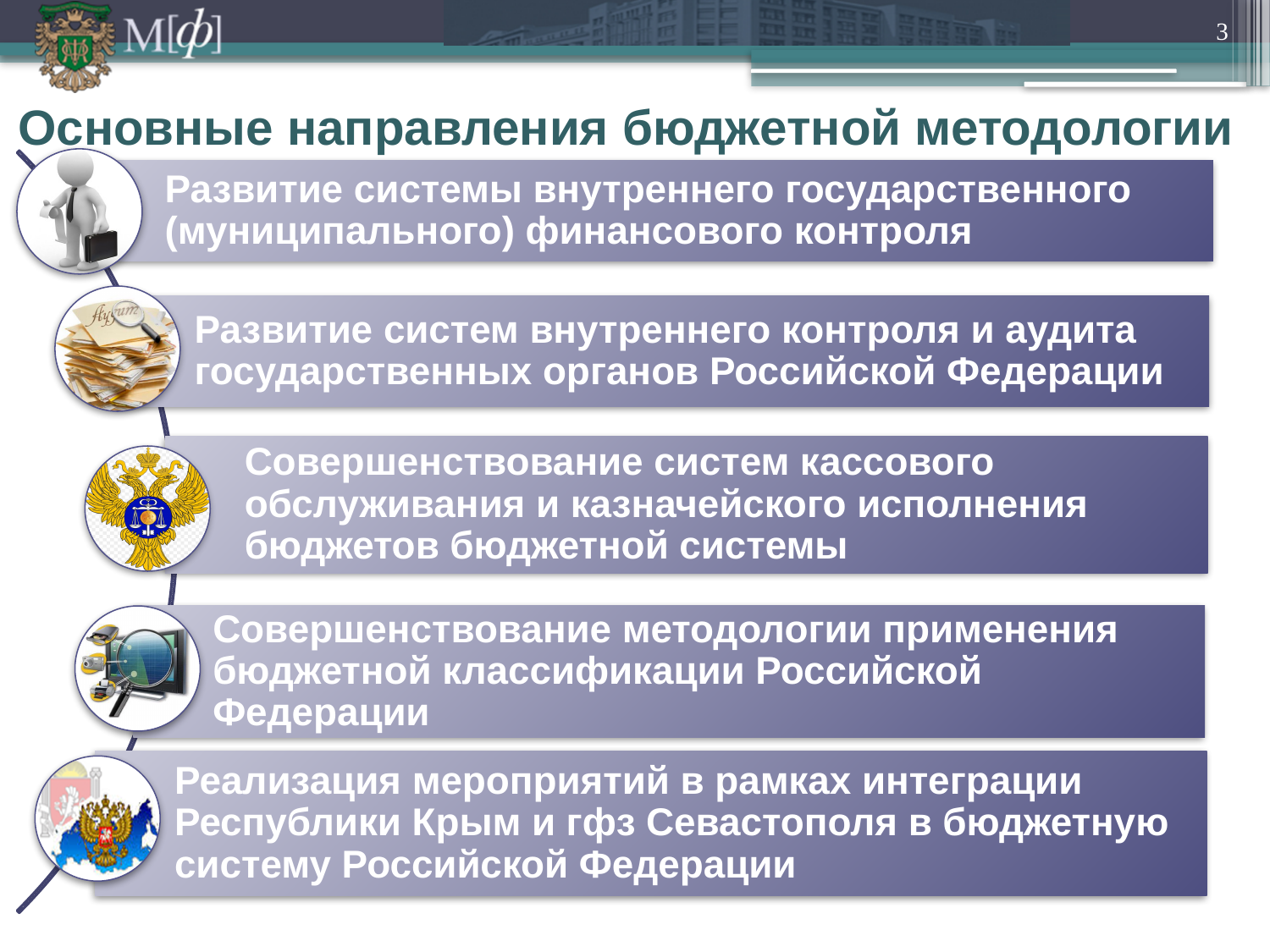

3
# Основные направления бюджетной методологии
Совершенствование систем кассового обслуживания и казначейского исполнения бюджетов бюджетной системы
Развитие системы внутреннего государственного (муниципального) финансового контроля
Развитие систем внутреннего контроля и аудита государственных органов Российской Федерации
Реализация мероприятий в рамках интеграции Республики Крым и гфз Севастополя в бюджетную систему Российской Федерации
Совершенствование методологии применения бюджетной классификации Российской Федерации